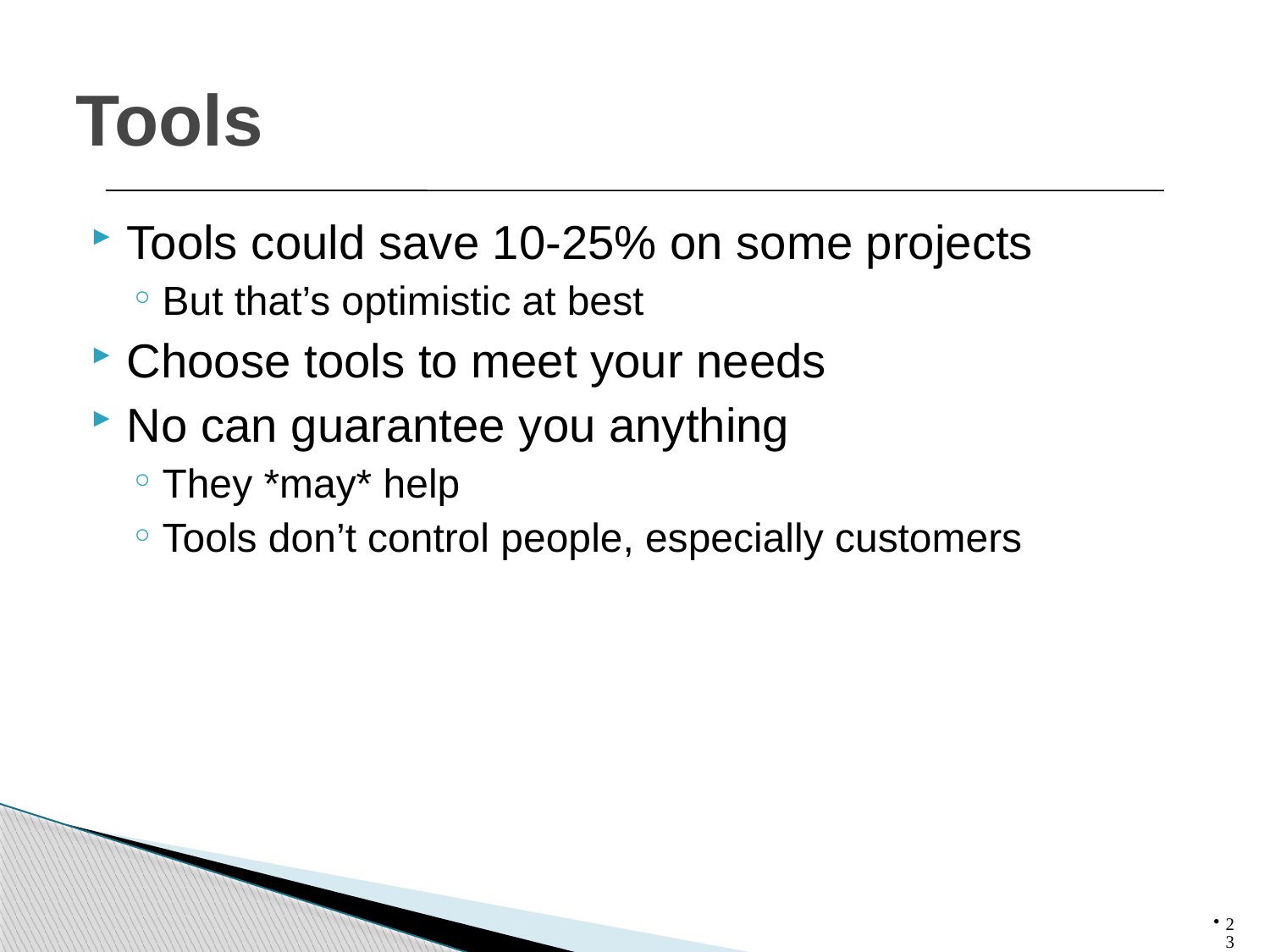

# Tools
Tools could save 10-25% on some projects
But that’s optimistic at best
Choose tools to meet your needs
No can guarantee you anything
They *may* help
Tools don’t control people, especially customers
23